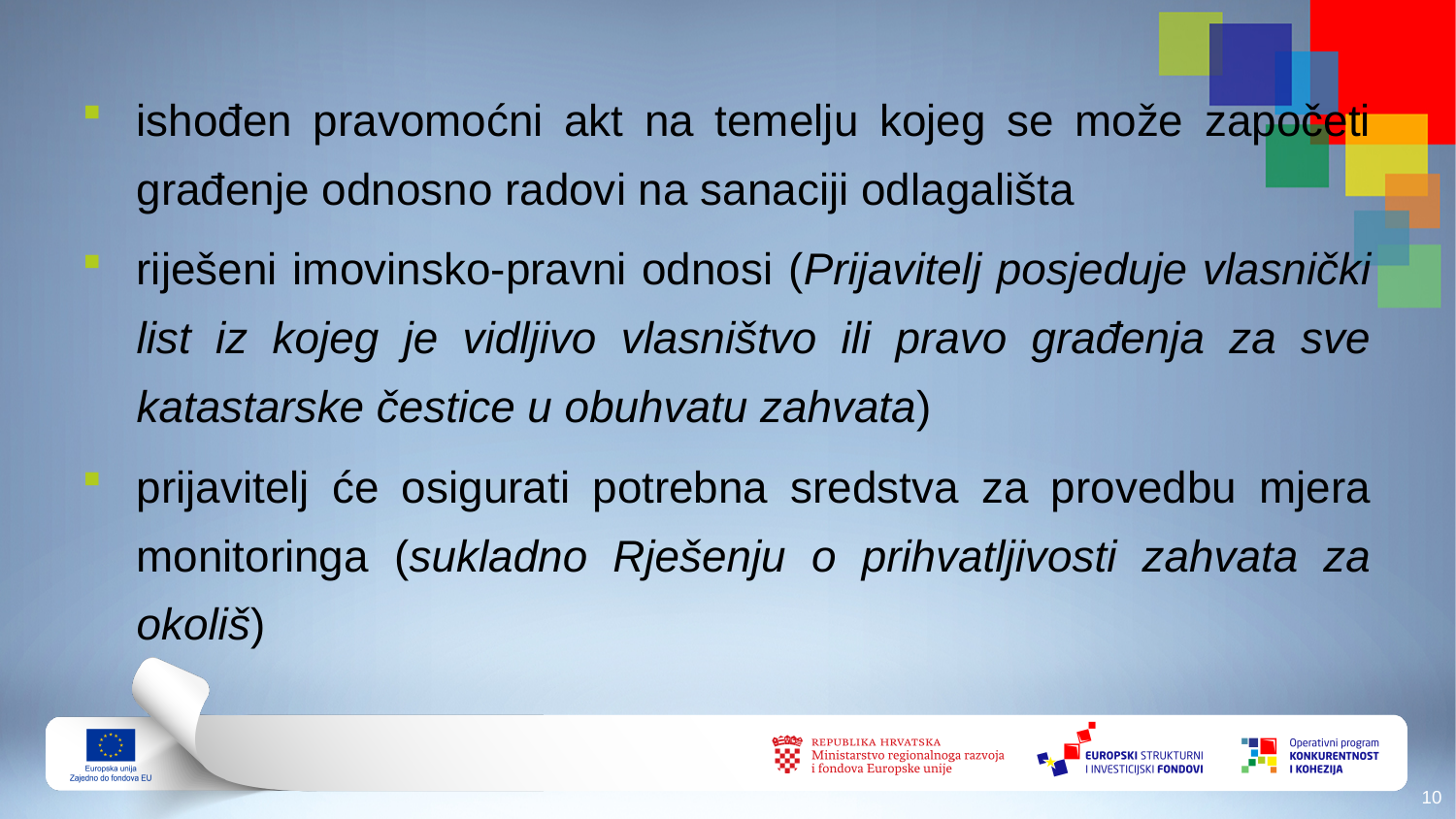

ishođen pravomoćni akt na temelju kojeg se može započeti građenje odnosno radovi na sanaciji odlagališta
riješeni imovinsko-pravni odnosi (Prijavitelj posjeduje vlasnički list iz kojeg je vidljivo vlasništvo ili pravo građenja za sve katastarske čestice u obuhvatu zahvata)
prijavitelj će osigurati potrebna sredstva za provedbu mjera monitoringa (sukladno Rješenju o prihvatljivosti zahvata za okoliš)
10